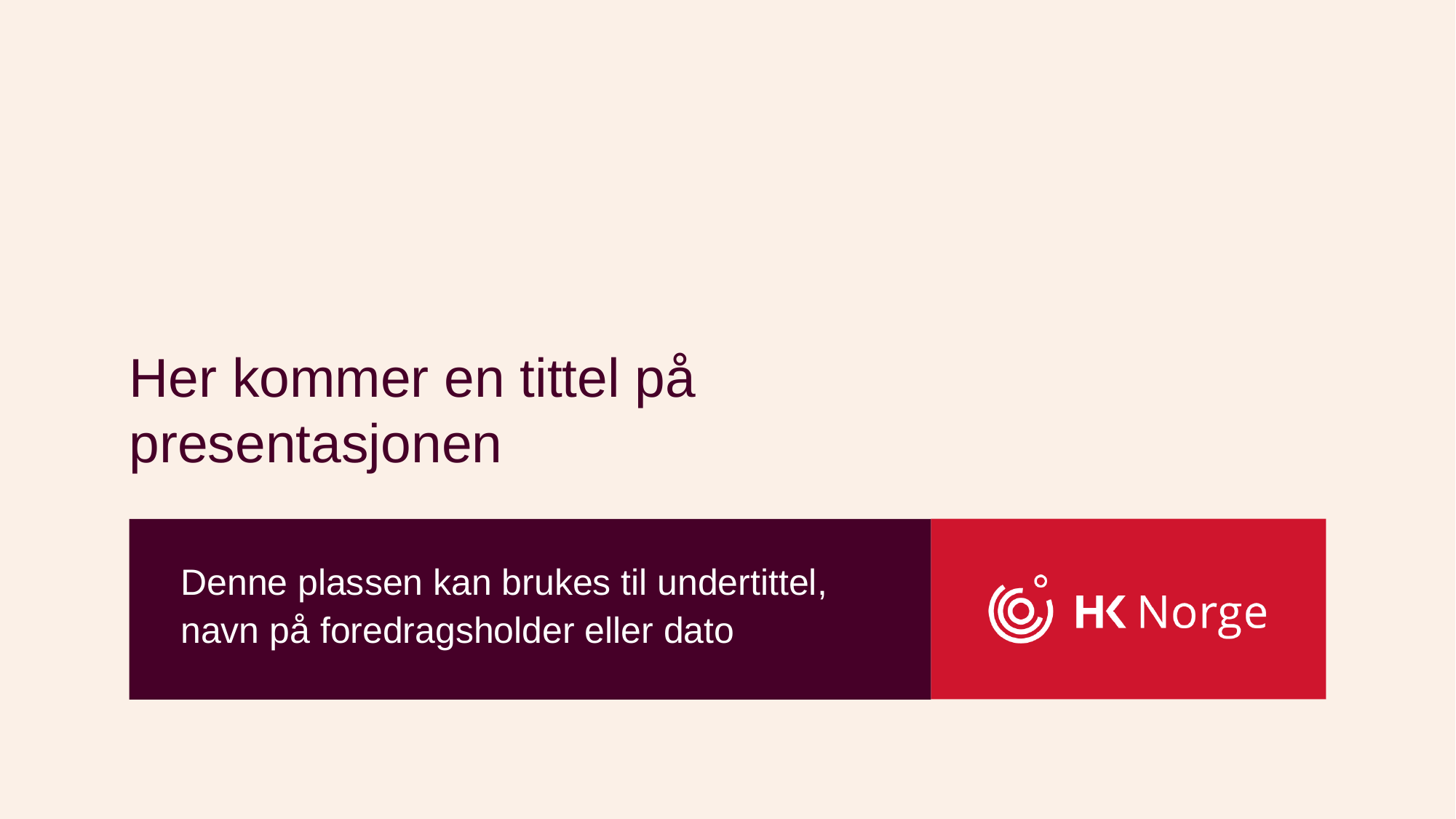

# Her kommer en tittel på presentasjonen
Denne plassen kan brukes til undertittel,
navn på foredragsholder eller dato